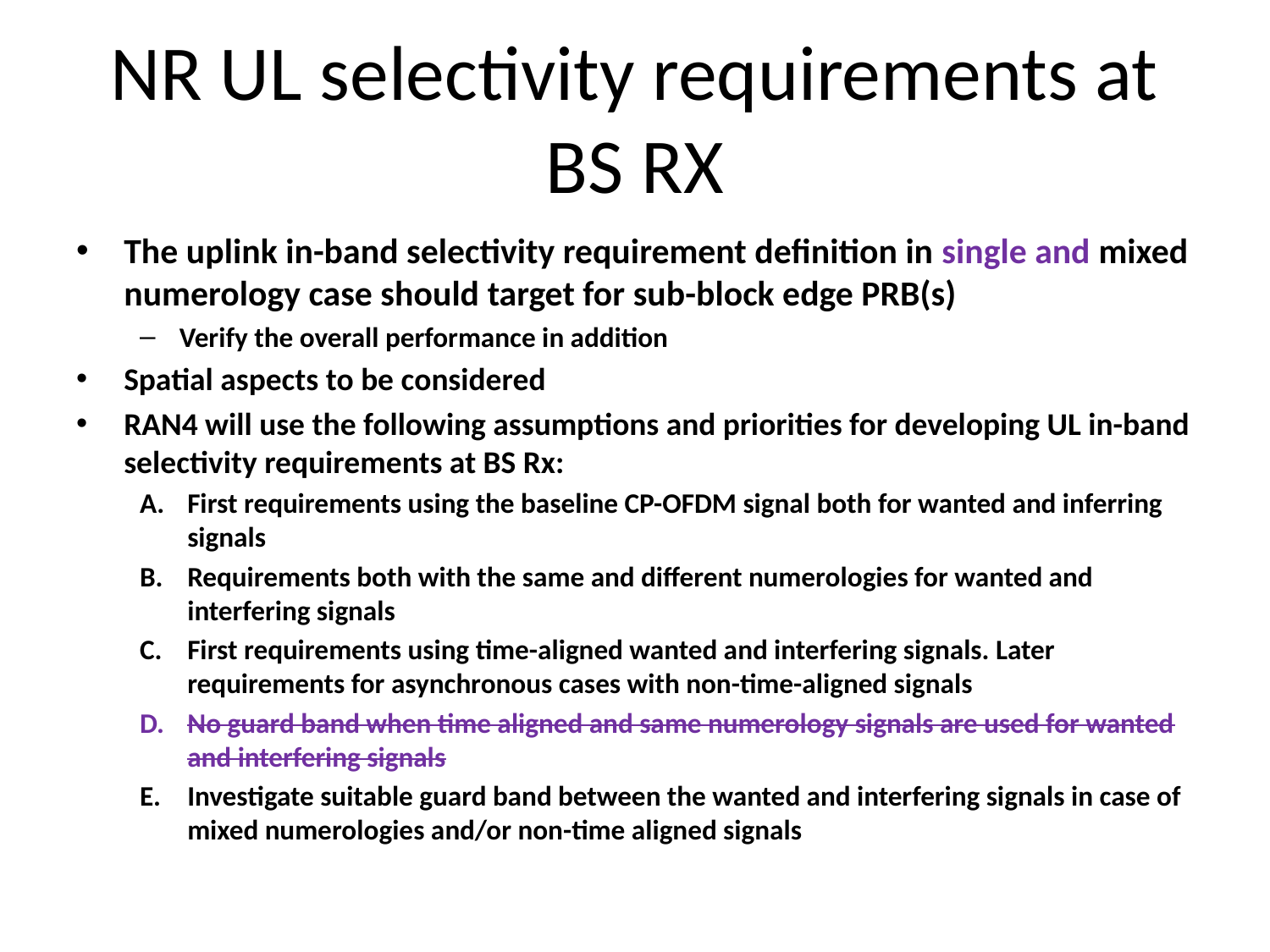

# NR UL selectivity requirements at BS RX
The uplink in-band selectivity requirement definition in single and mixed numerology case should target for sub-block edge PRB(s)
Verify the overall performance in addition
Spatial aspects to be considered
RAN4 will use the following assumptions and priorities for developing UL in-band selectivity requirements at BS Rx:
First requirements using the baseline CP-OFDM signal both for wanted and inferring signals
Requirements both with the same and different numerologies for wanted and interfering signals
First requirements using time-aligned wanted and interfering signals. Later requirements for asynchronous cases with non-time-aligned signals
No guard band when time aligned and same numerology signals are used for wanted and interfering signals
Investigate suitable guard band between the wanted and interfering signals in case of mixed numerologies and/or non-time aligned signals